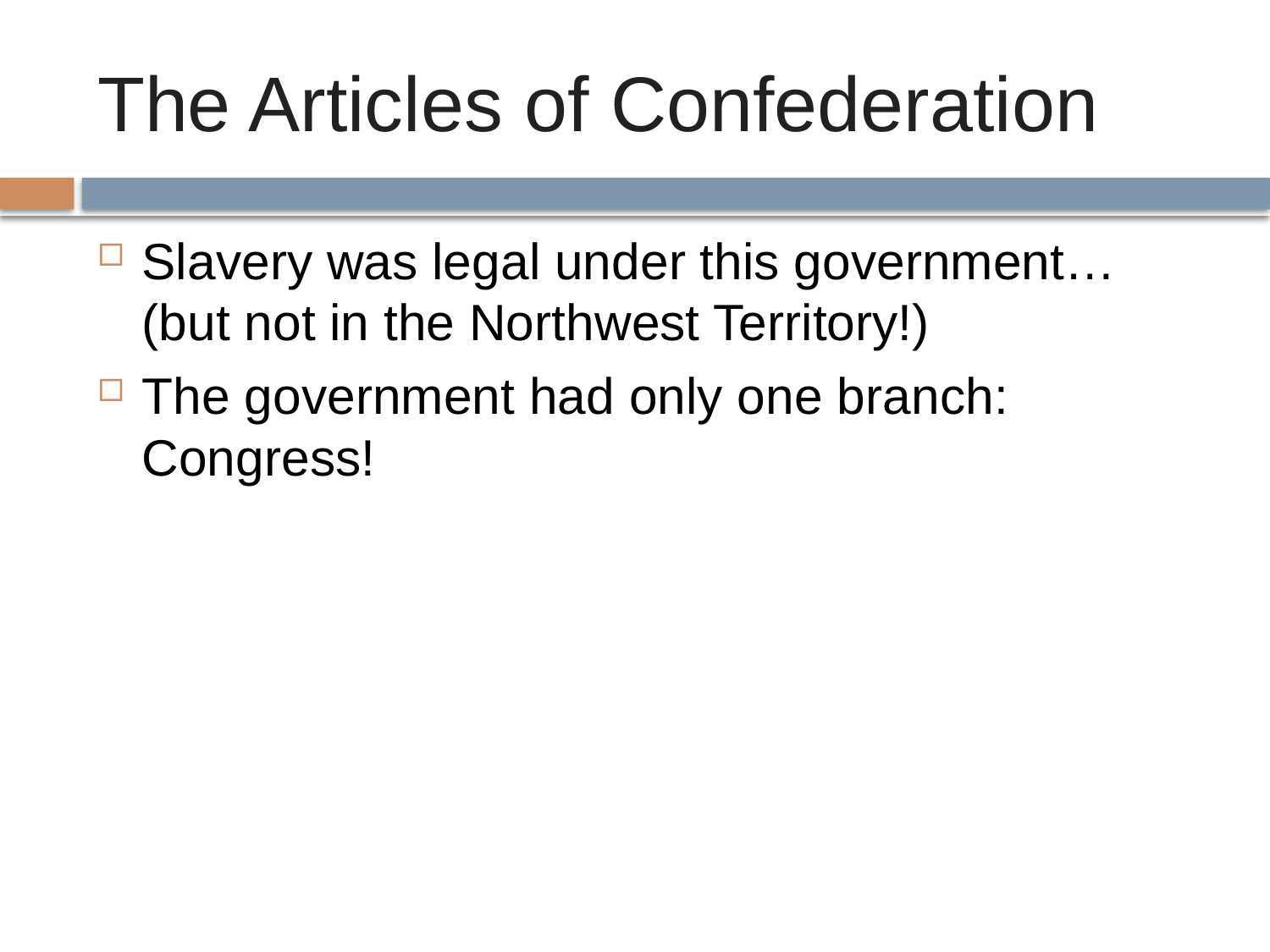

# The Articles of Confederation
Slavery was legal under this government… (but not in the Northwest Territory!)
The government had only one branch: Congress!